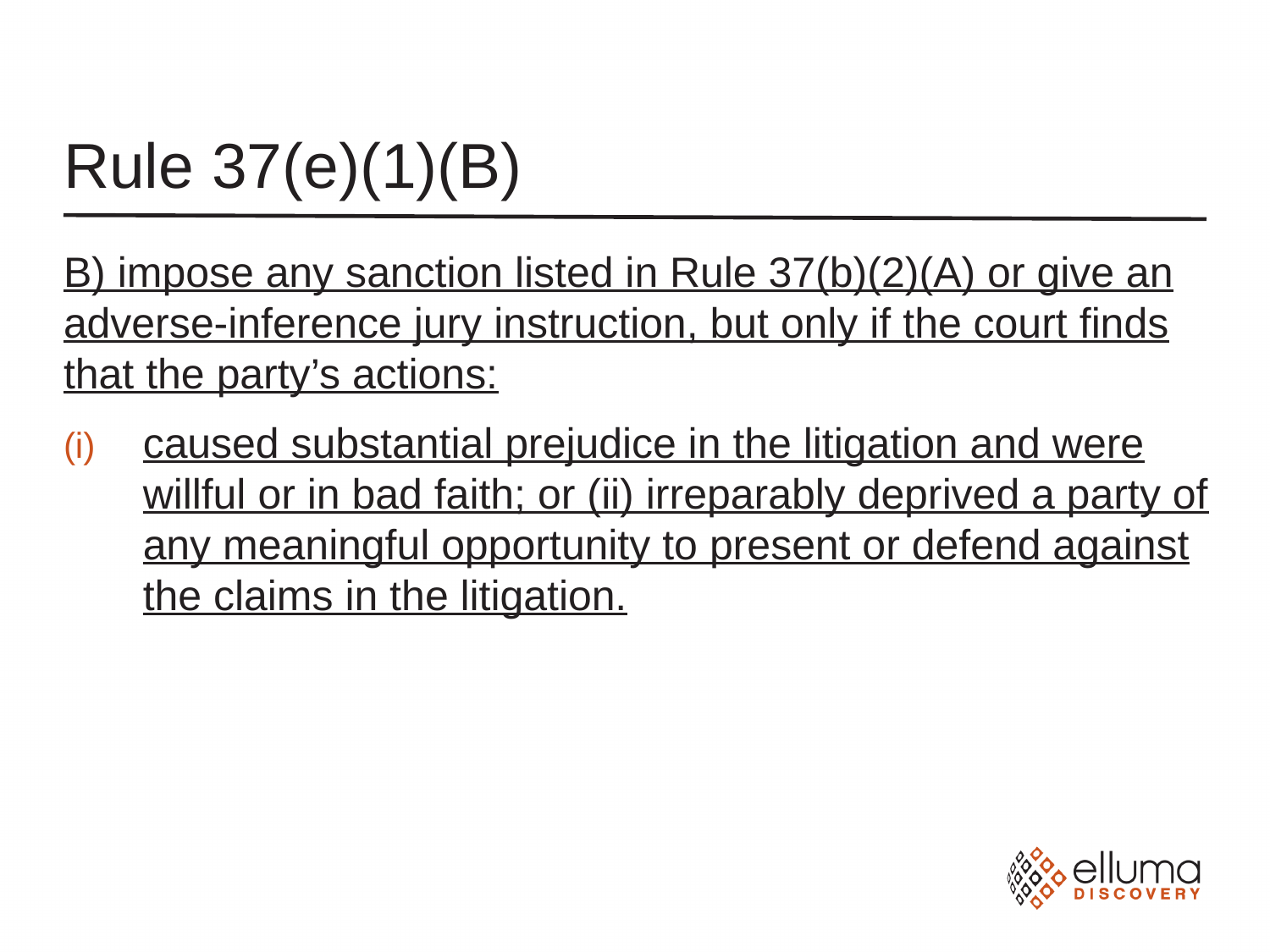

# Rule 37(e)(1)(B)

B) impose any sanction listed in Rule 37(b)(2)(A) or give an adverse-inference jury instruction, but only if the court finds that the party’s actions:
caused substantial prejudice in the litigation and were willful or in bad faith; or (ii) irreparably deprived a party of any meaningful opportunity to present or defend against the claims in the litigation.